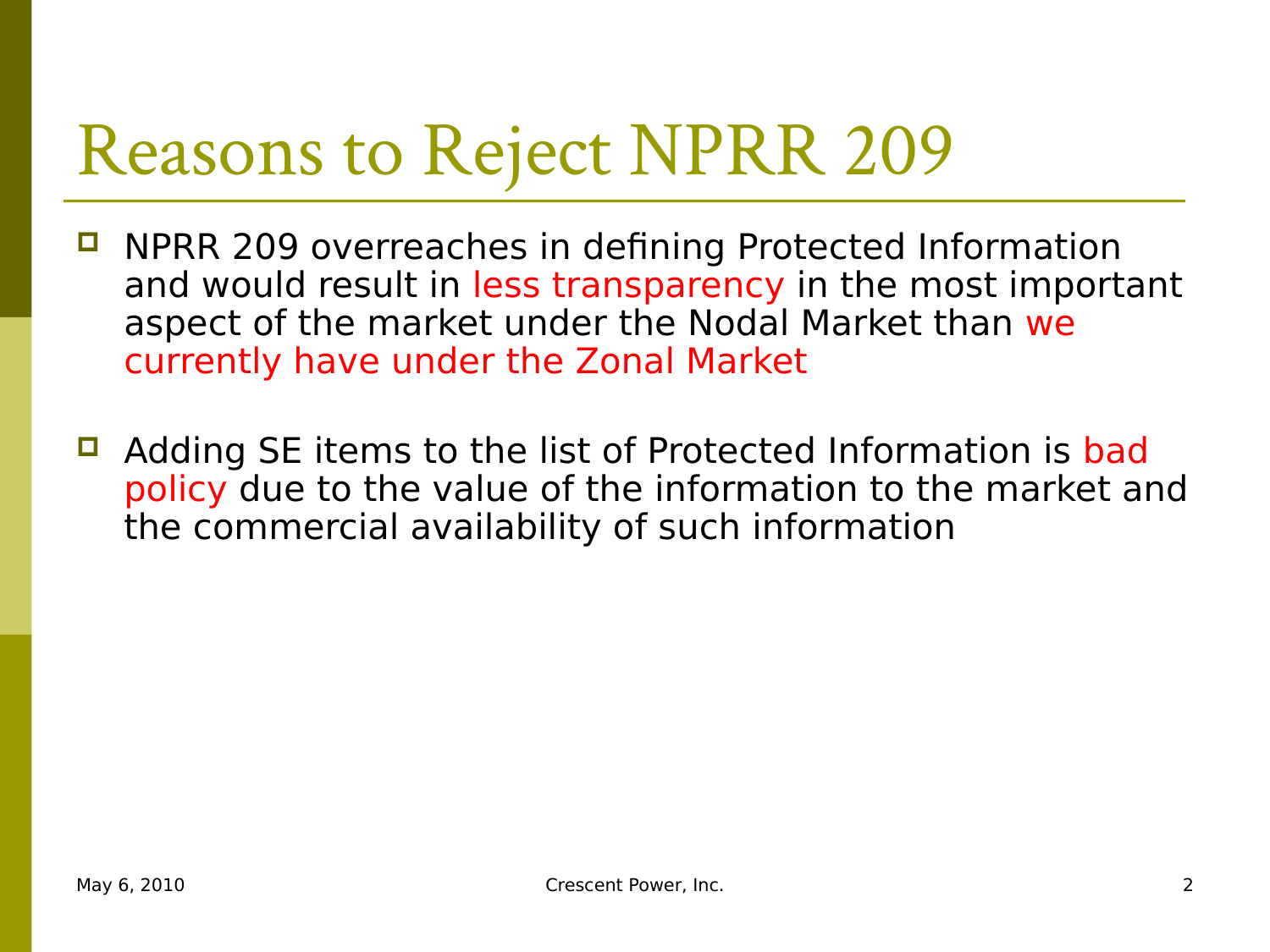

# Reasons to Reject NPRR 209
NPRR 209 overreaches in defining Protected Information and would result in less transparency in the most important aspect of the market under the Nodal Market than we currently have under the Zonal Market

Adding SE items to the list of Protected Information is bad policy due to the value of the information to the market and the commercial availability of such information

May 6, 2010
Crescent Power, Inc.
2